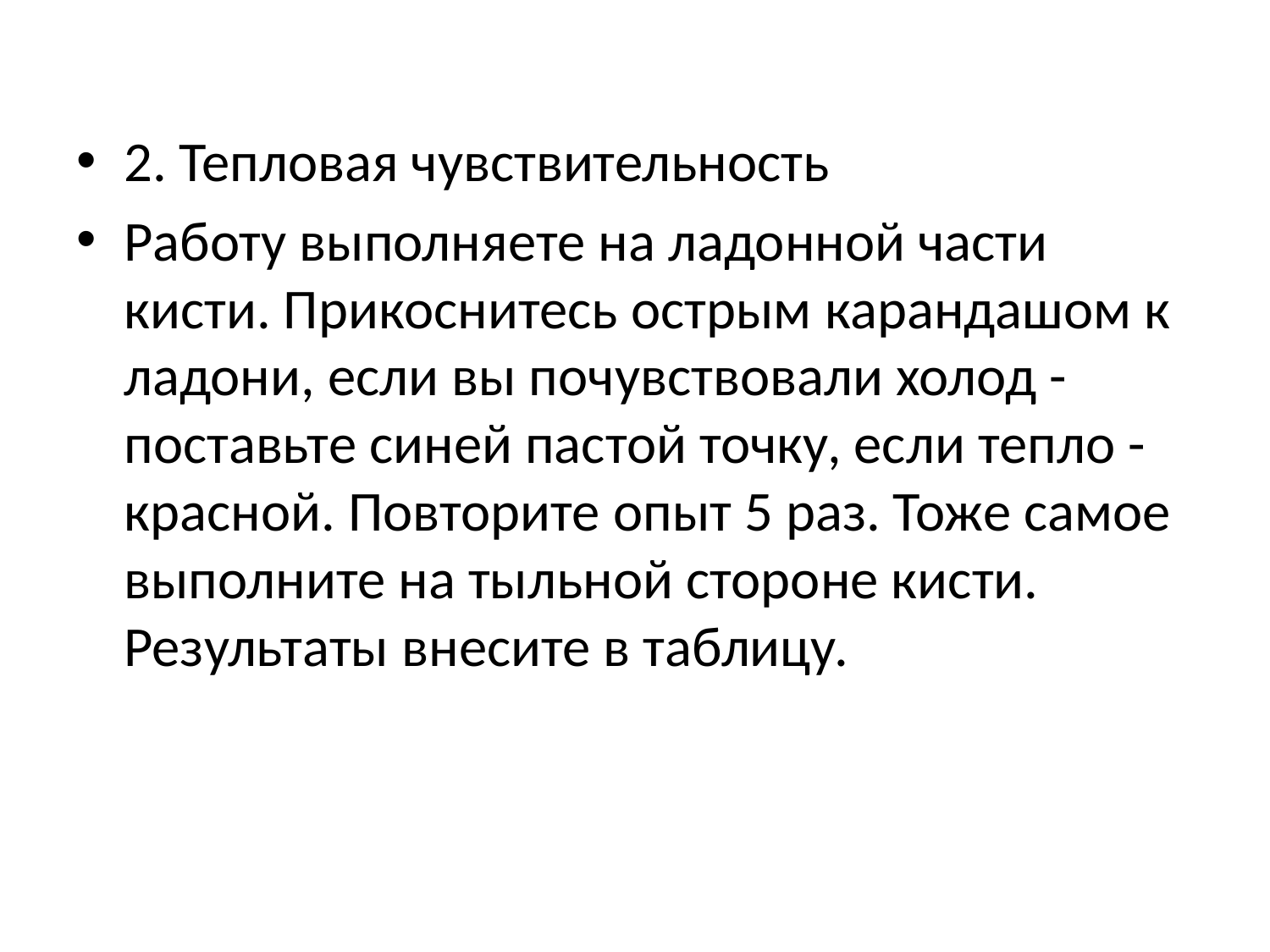

#
2. Тепловая чувствительность
Работу выполняете на ладонной части кисти. Прикоснитесь острым карандашом к ладони, если вы почувствовали холод - поставьте синей пастой точку, если тепло - красной. Повторите опыт 5 раз. Тоже самое выполните на тыльной стороне кисти. Результаты внесите в таблицу.